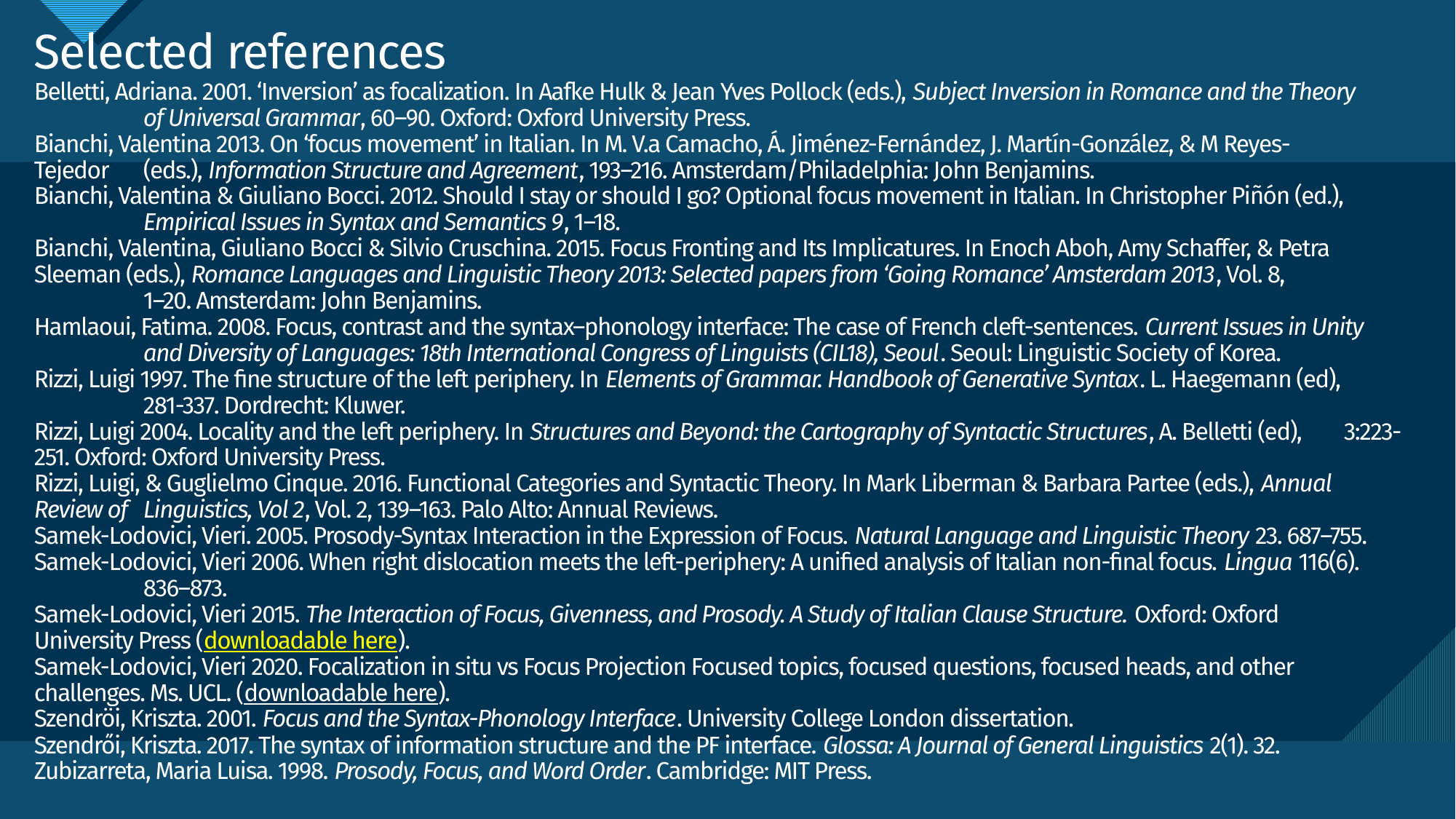

# Selected references Belletti, Adriana. 2001. ‘Inversion’ as focalization. In Aafke Hulk & Jean Yves Pollock (eds.), Subject Inversion in Romance and the Theory 	of Universal Grammar, 60–90. Oxford: Oxford University Press. Bianchi, Valentina 2013. On ‘focus movement’ in Italian. In M. V.a Camacho, Á. Jiménez-Fernández, J. Martín-González, & M Reyes-	Tejedor 	(eds.), Information Structure and Agreement, 193–216. Amsterdam/Philadelphia: John Benjamins. Bianchi, Valentina & Giuliano Bocci. 2012. Should I stay or should I go? Optional focus movement in Italian. In Christopher Piñón (ed.), 	Empirical Issues in Syntax and Semantics 9, 1–18. Bianchi, Valentina, Giuliano Bocci & Silvio Cruschina. 2015. Focus Fronting and Its Implicatures. In Enoch Aboh, Amy Schaffer, & Petra 	Sleeman (eds.), Romance Languages and Linguistic Theory 2013: Selected papers from ‘Going Romance’ Amsterdam 2013, Vol. 8, 1–20. Amsterdam: John Benjamins. Hamlaoui, Fatima. 2008. Focus, contrast and the syntax–phonology interface: The case of French cleft-sentences. Current Issues in Unity 	and Diversity of Languages: 18th International Congress of Linguists (CIL18), Seoul. Seoul: Linguistic Society of Korea. Rizzi, Luigi 1997. The fine structure of the left periphery. In Elements of Grammar. Handbook of Generative Syntax. L. Haegemann (ed), 	281-337. Dordrecht: Kluwer. Rizzi, Luigi 2004. Locality and the left periphery. In Structures and Beyond: the Cartography of Syntactic Structures, A. Belletti (ed), 	3:223-251. Oxford: Oxford University Press. Rizzi, Luigi, & Guglielmo Cinque. 2016. Functional Categories and Syntactic Theory. In Mark Liberman & Barbara Partee (eds.), Annual 	Review of 	Linguistics, Vol 2, Vol. 2, 139–163. Palo Alto: Annual Reviews. Samek-Lodovici, Vieri. 2005. Prosody-Syntax Interaction in the Expression of Focus. Natural Language and Linguistic Theory 23. 687–755. Samek-Lodovici, Vieri 2006. When right dislocation meets the left-periphery: A unified analysis of Italian non-final focus. Lingua 116(6). 	836–873. Samek-Lodovici, Vieri 2015. The Interaction of Focus, Givenness, and Prosody. A Study of Italian Clause Structure. Oxford: Oxford 	University Press (downloadable here). Samek-Lodovici, Vieri 2020. Focalization in situ vs Focus Projection Focused topics, focused questions, focused heads, and other 	challenges. Ms. UCL. (downloadable here). Szendröi, Kriszta. 2001. Focus and the Syntax-Phonology Interface. University College London dissertation. Szendrői, Kriszta. 2017. The syntax of information structure and the PF interface. Glossa: A Journal of General Linguistics 2(1). 32. Zubizarreta, Maria Luisa. 1998. Prosody, Focus, and Word Order. Cambridge: MIT Press.
19